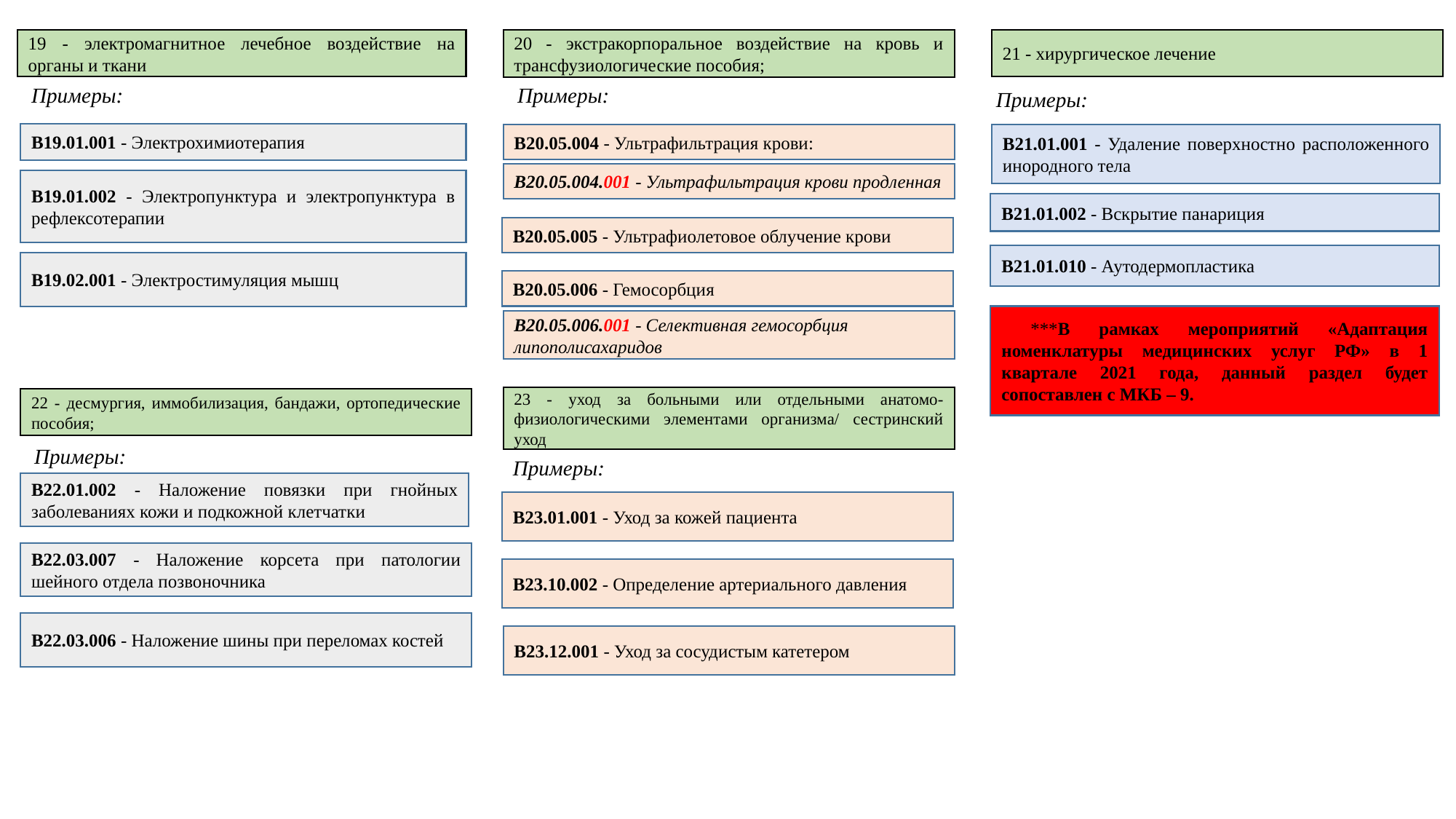

19 - электромагнитное лечебное воздействие на органы и ткани
21 - хирургическое лечение
20 - экстракорпоральное воздействие на кровь и трансфузиологические пособия;
Примеры:
Примеры:
Примеры:
B19.01.001 - Электрохимиотерапия
B20.05.004 - Ультрафильтрация крови:
B21.01.001 - Удаление поверхностно расположенного инородного тела
B20.05.004.001 - Ультрафильтрация крови продленная
B19.01.002 - Электропунктура и электропунктура в рефлексотерапии
B21.01.002 - Вскрытие панариция
B20.05.005 - Ультрафиолетовое облучение крови
B21.01.010 - Аутодермопластика
B19.02.001 - Электростимуляция мышц
B20.05.006 - Гемосорбция
 ***В рамках мероприятий «Адаптация номенклатуры медицинских услуг РФ» в 1 квартале 2021 года, данный раздел будет сопоставлен с МКБ – 9.
B20.05.006.001 - Селективная гемосорбция липополисахаридов
23 - уход за больными или отдельными анатомо-физиологическими элементами организма/ сестринский уход
22 - десмургия, иммобилизация, бандажи, ортопедические пособия;
Примеры:
Примеры:
B22.01.002 - Наложение повязки при гнойных заболеваниях кожи и подкожной клетчатки
В23.01.001 - Уход за кожей пациента
B22.03.007 - Наложение корсета при патологии шейного отдела позвоночника
В23.10.002 - Определение артериального давления
B22.03.006 - Наложение шины при переломах костей
В23.12.001 - Уход за сосудистым катетером